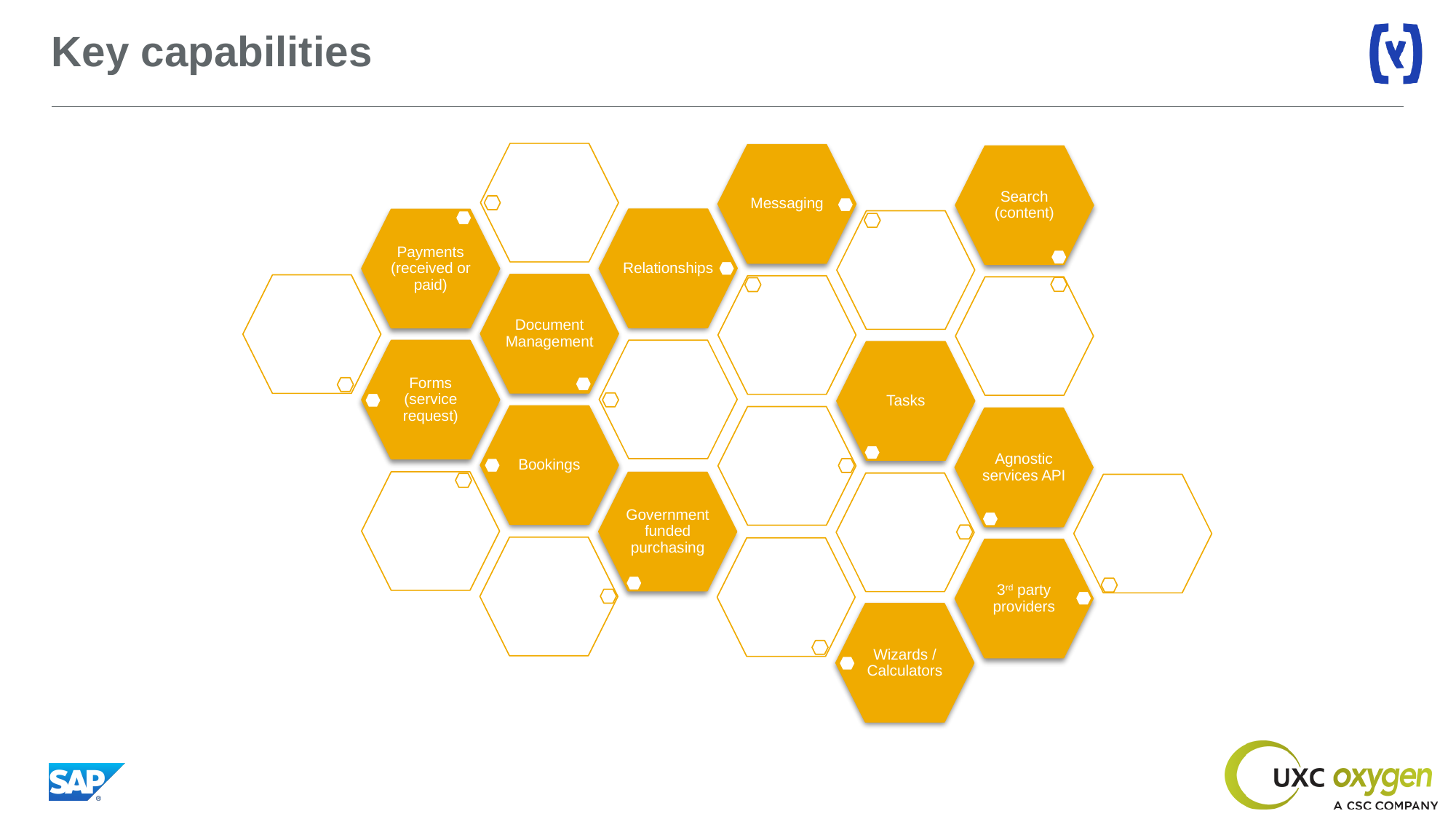

# Key capabilities
Forms (service request)
Document Management
Payments (received or paid)
Relationships
Messaging
Tasks
Bookings
Agnostic services API
Search (content)
Government funded purchasing
Wizards / Calculators
3rd party providers